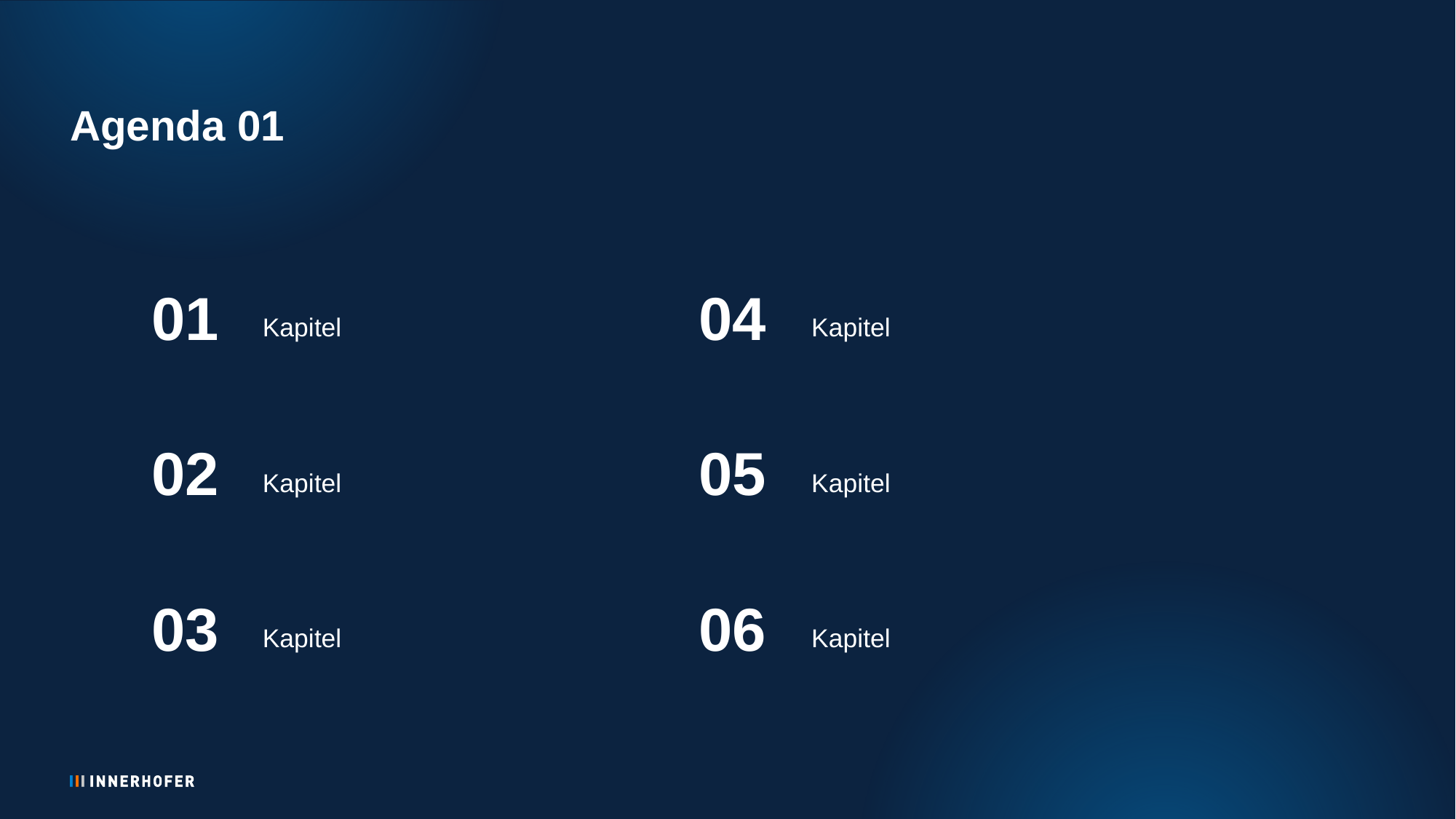

# Agenda 01
01
04
Kapitel

Kapitel

02
05
Kapitel

Kapitel

03
06
Kapitel

Kapitel